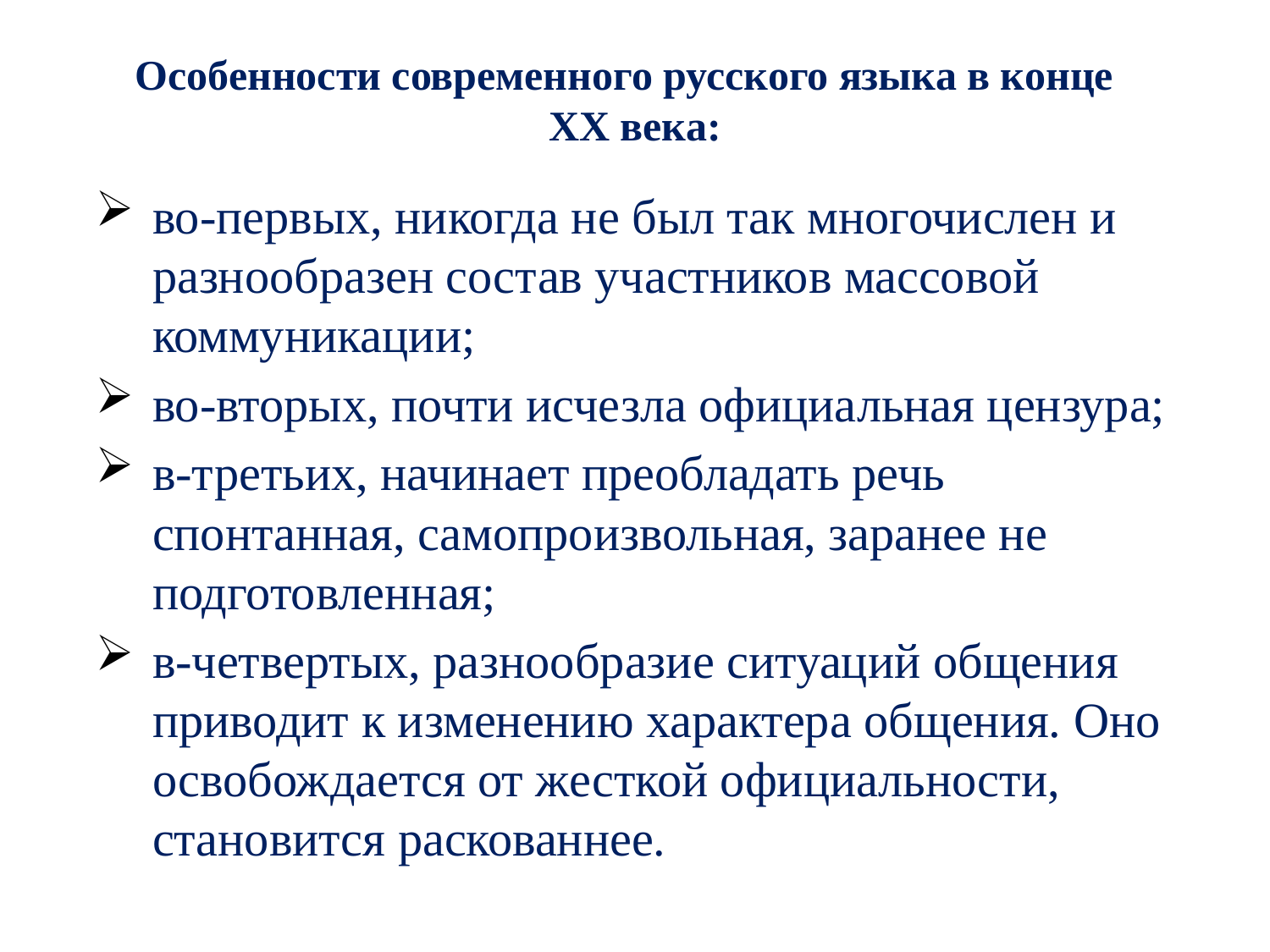

# Особенности современного русского языка в конце XX века:
во-первых, никогда не был так многочислен и разнообразен состав участников массовой коммуникации;
во-вторых, почти исчезла официальная цензура;
в-третьих, начинает преобладать речь спонтанная, самопроизвольная, заранее не подготовленная;
в-четвертых, разнообразие ситуаций общения приводит к изменению характера общения. Оно освобождается от жесткой официальности, становится раскованнее.